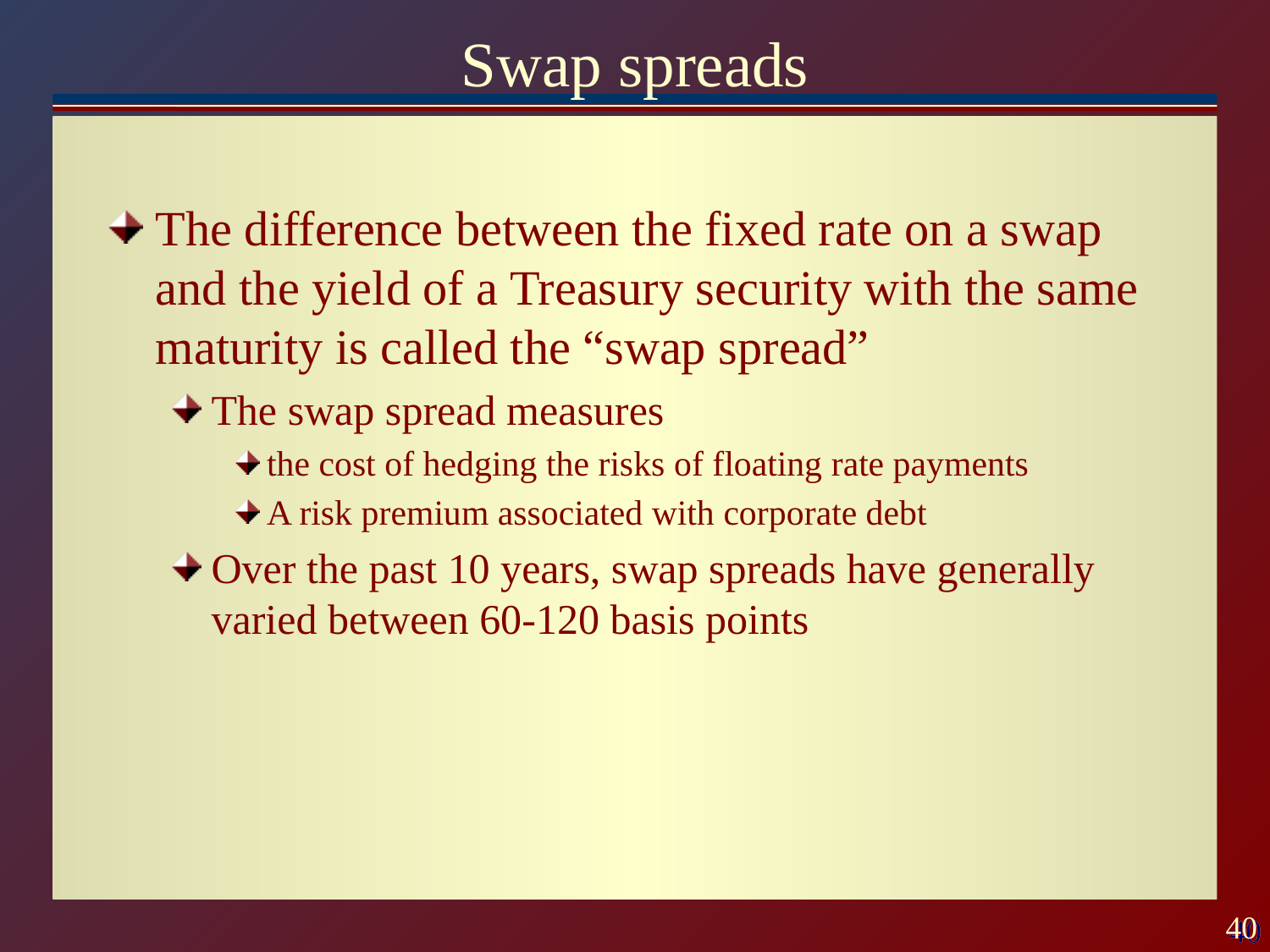

# Swap spreads
The difference between the fixed rate on a swap and the yield of a Treasury security with the same maturity is called the “swap spread”
The swap spread measures
the cost of hedging the risks of floating rate payments
A risk premium associated with corporate debt
Over the past 10 years, swap spreads have generally varied between 60-120 basis points